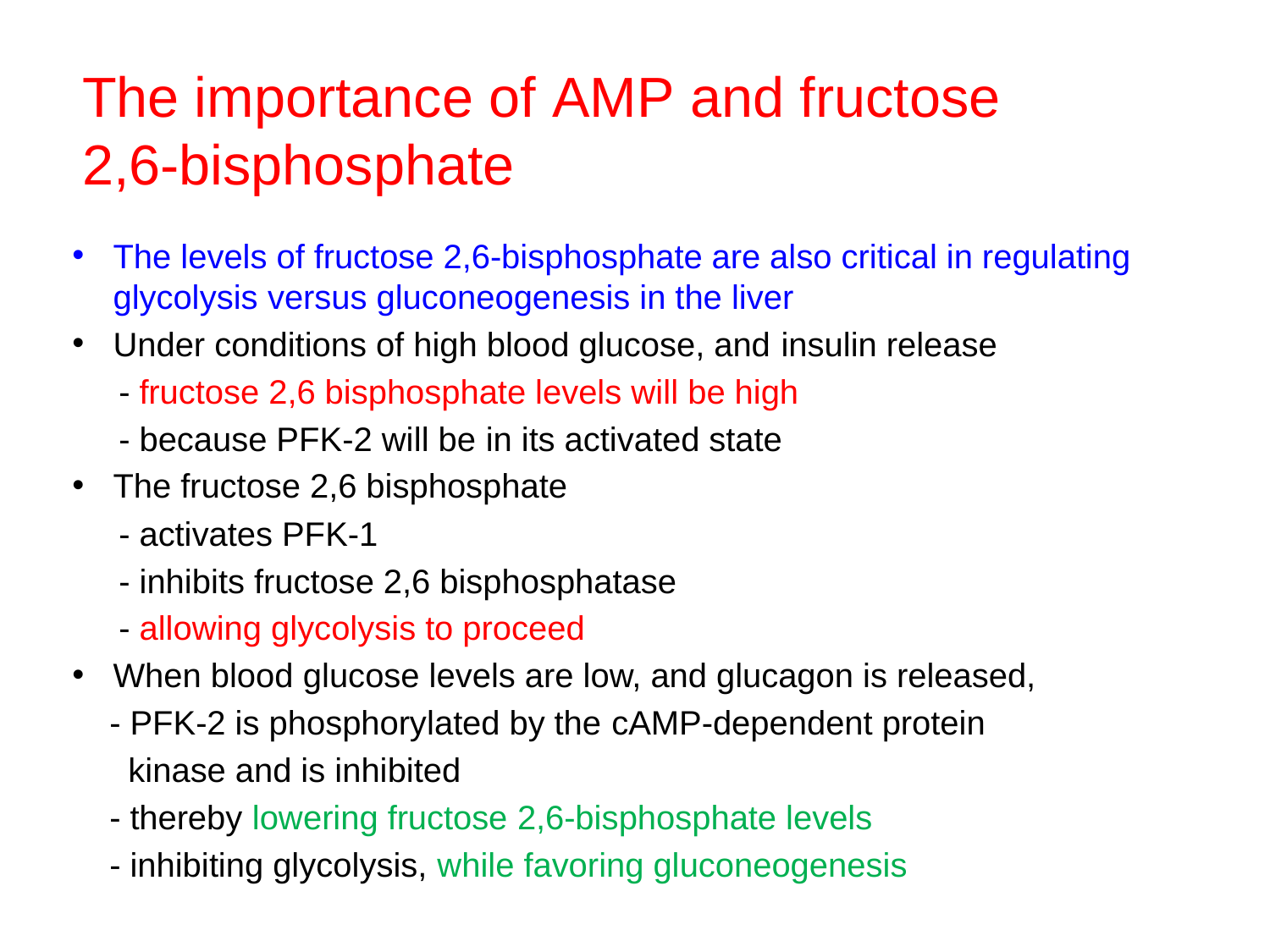

# The importance of AMP and fructose 2,6-bisphosphate
The levels of fructose 2,6-bisphosphate are also critical in regulating glycolysis versus gluconeogenesis in the liver
Under conditions of high blood glucose, and insulin release
     - fructose 2,6 bisphosphate levels will be high
     - because PFK-2 will be in its activated state
The fructose 2,6 bisphosphate
     - activates PFK-1
     - inhibits fructose 2,6 bisphosphatase
     - allowing glycolysis to proceed
When blood glucose levels are low, and glucagon is released,
    - PFK-2 is phosphorylated by the cAMP-dependent protein
      kinase and is inhibited
    - thereby lowering fructose 2,6-bisphosphate levels
    - inhibiting glycolysis, while favoring gluconeogenesis